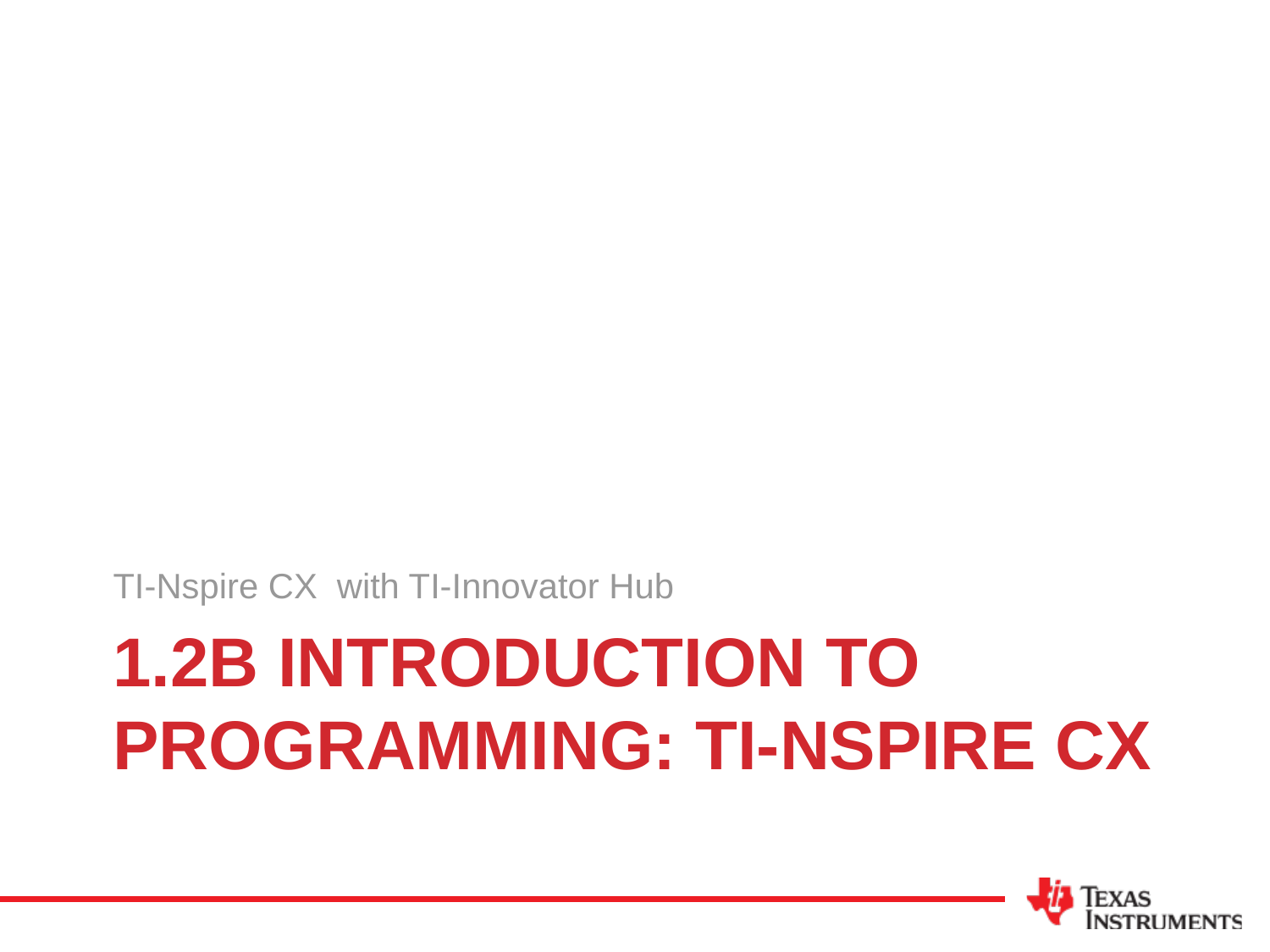

TI-Nspire CX  with TI-Innovator Hub
# 1.2b Introduction to Programming: TI-Nspire Cx